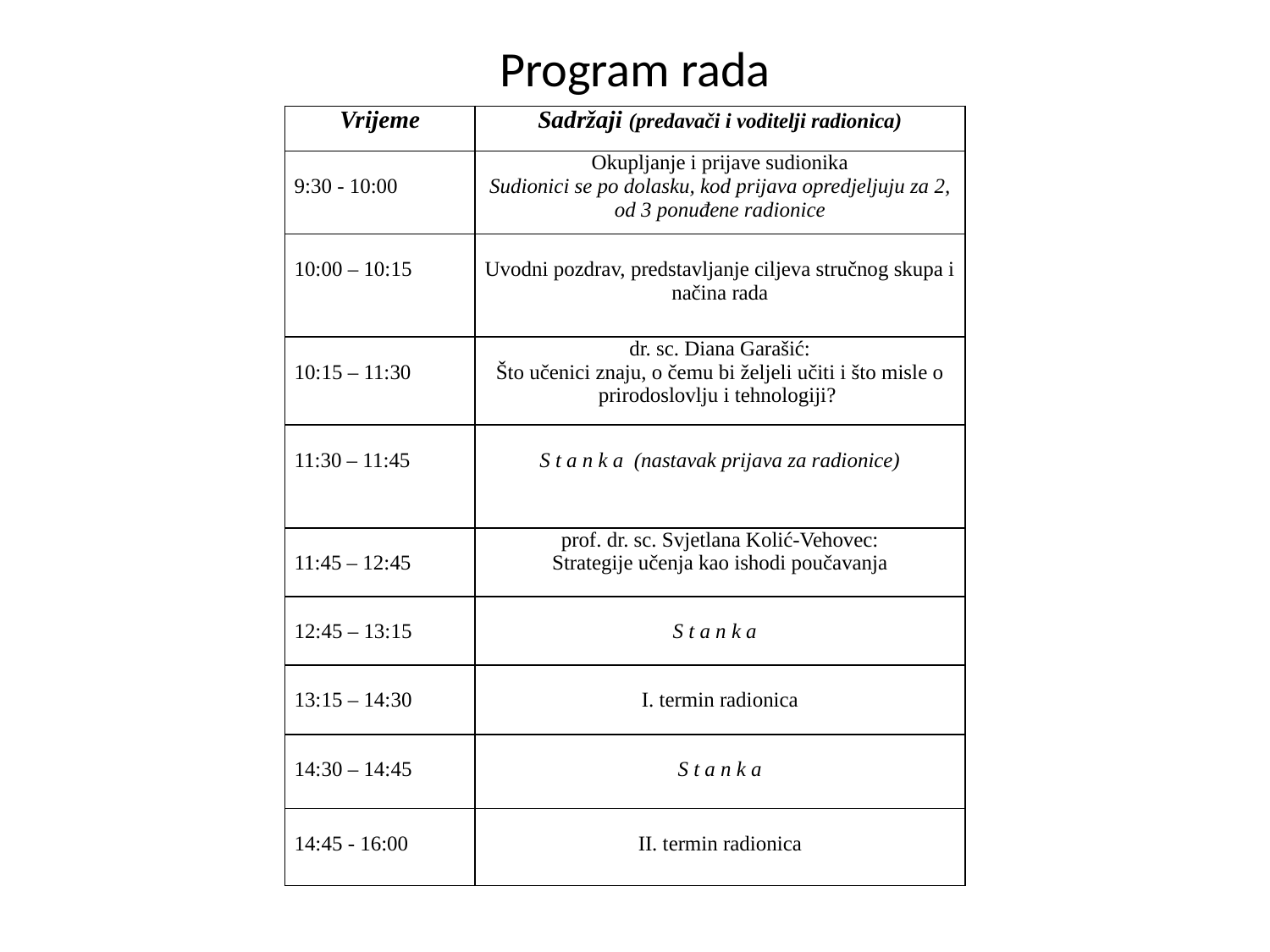

# Program rada
| Vrijeme | Sadržaji (predavači i voditelji radionica) |
| --- | --- |
| 9:30 - 10:00 | Okupljanje i prijave sudionika Sudionici se po dolasku, kod prijava opredjeljuju za 2, od 3 ponuđene radionice |
| 10:00 – 10:15 | Uvodni pozdrav, predstavljanje ciljeva stručnog skupa i načina rada |
| 10:15 – 11:30 | dr. sc. Diana Garašić: Što učenici znaju, o čemu bi željeli učiti i što misle o prirodoslovlju i tehnologiji? |
| 11:30 – 11:45 | S t a n k a (nastavak prijava za radionice) |
| 11:45 – 12:45 | prof. dr. sc. Svjetlana Kolić-Vehovec: Strategije učenja kao ishodi poučavanja |
| 12:45 – 13:15 | S t a n k a |
| 13:15 – 14:30 | I. termin radionica |
| 14:30 – 14:45 | S t a n k a |
| 14:45 - 16:00 | II. termin radionica |